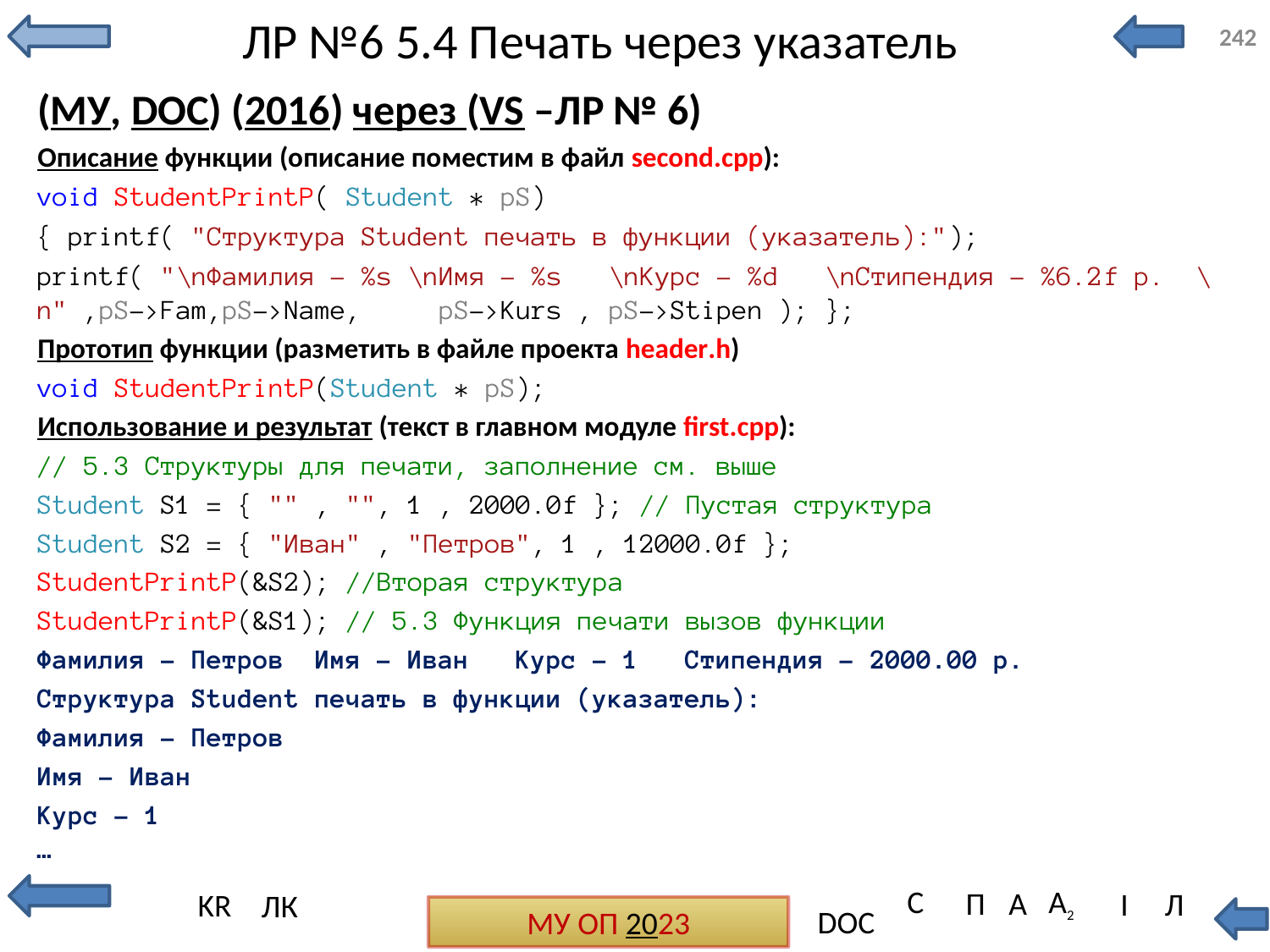

# ЛР №6 5.4 Печать через указатель
242
(МУ, DOC) (2016) через (VS –ЛР № 6)
Описание функции (описание поместим в файл second.cpp):
void StudentPrintP( Student * pS)
{ printf( "Структура Student печать в функции (указатель):");
printf( "\nФамилия - %s \nИмя - %s   \nКурс - %d   \nСтипендия - %6.2f р.  \n" ,pS->Fam,pS->Name,     pS->Kurs , pS->Stipen ); };
Прототип функции (разметить в файле проекта header.h)
void StudentPrintP(Student * pS);
Использование и результат (текст в главном модуле first.cpp):
// 5.3 Структуры для печати, заполнение см. выше
Student S1 = { "" , "", 1 , 2000.0f }; // Пустая структура
Student S2 = { "Иван" , "Петров", 1 , 12000.0f };
StudentPrintP(&S2); //Вторая структура
StudentPrintP(&S1); // 5.3 Функция печати вызов функции
Фамилия - Петров  Имя - Иван   Курс - 1   Стипендия - 2000.00 р.
Структура Student печать в функции (указатель):
Фамилия - Петров
Имя - Иван
Курс - 1
…